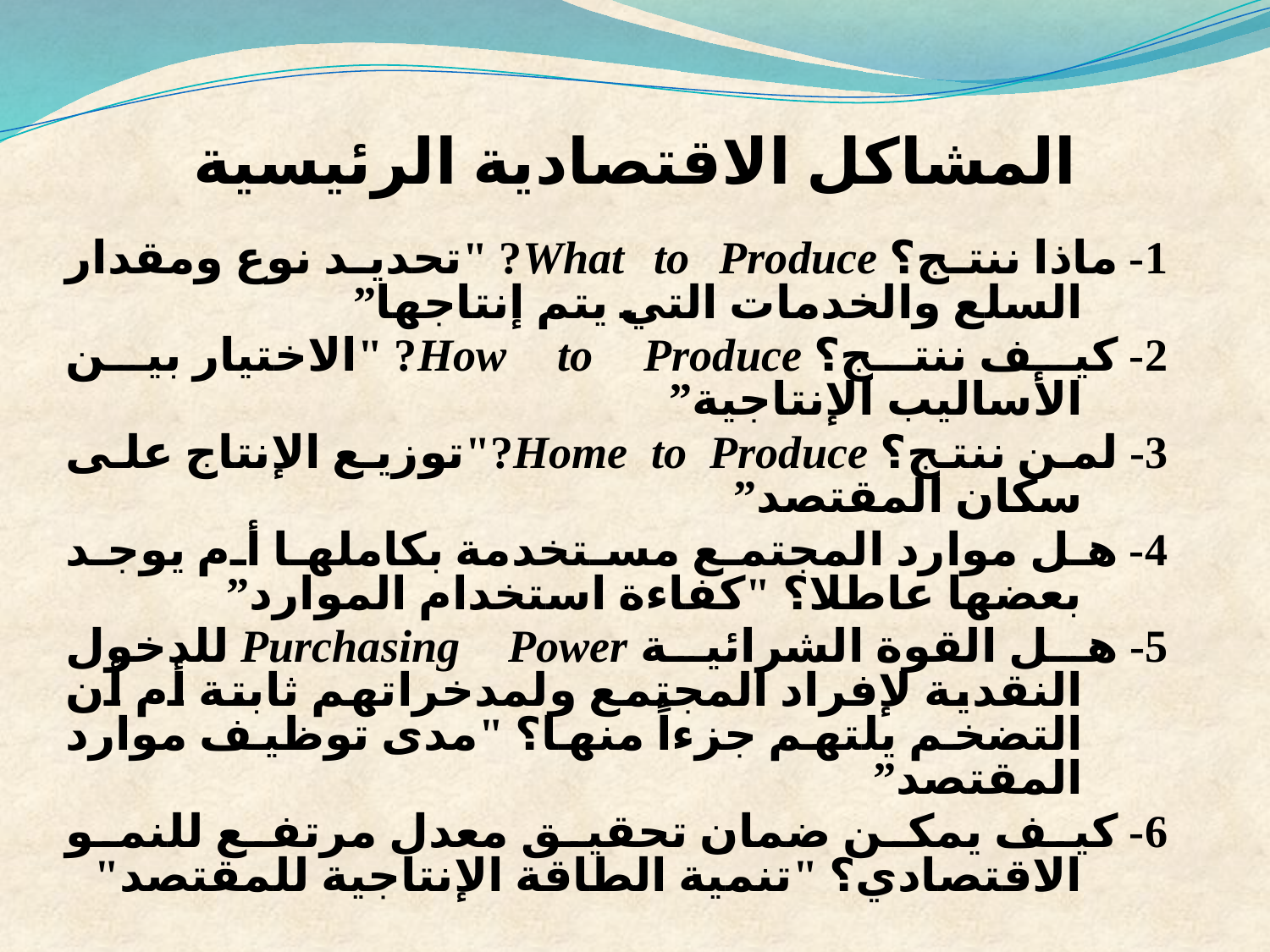

المشاكل الاقتصادية الرئيسية
1- ماذا ننتج؟ What to Produce? "تحديد نوع ومقدار السلع والخدمات التي يتم إنتاجها”
2- كيف ننتج؟ How to Produce? "الاختيار بين الأساليب الإنتاجية”
3- لمن ننتج؟ Home to Produce?"توزيع الإنتاج على سكان المقتصد”
4- هل موارد المجتمع مستخدمة بكاملها أم يوجد بعضها عاطلا؟ "كفاءة استخدام الموارد”
5- هل القوة الشرائية Purchasing Power للدخول النقدية لإفراد المجتمع ولمدخراتهم ثابتة أم أن التضخم يلتهم جزءاً منها؟ "مدى توظيف موارد المقتصد”
6- كيف يمكن ضمان تحقيق معدل مرتفع للنمو الاقتصادي؟ "تنمية الطاقة الإنتاجية للمقتصد"